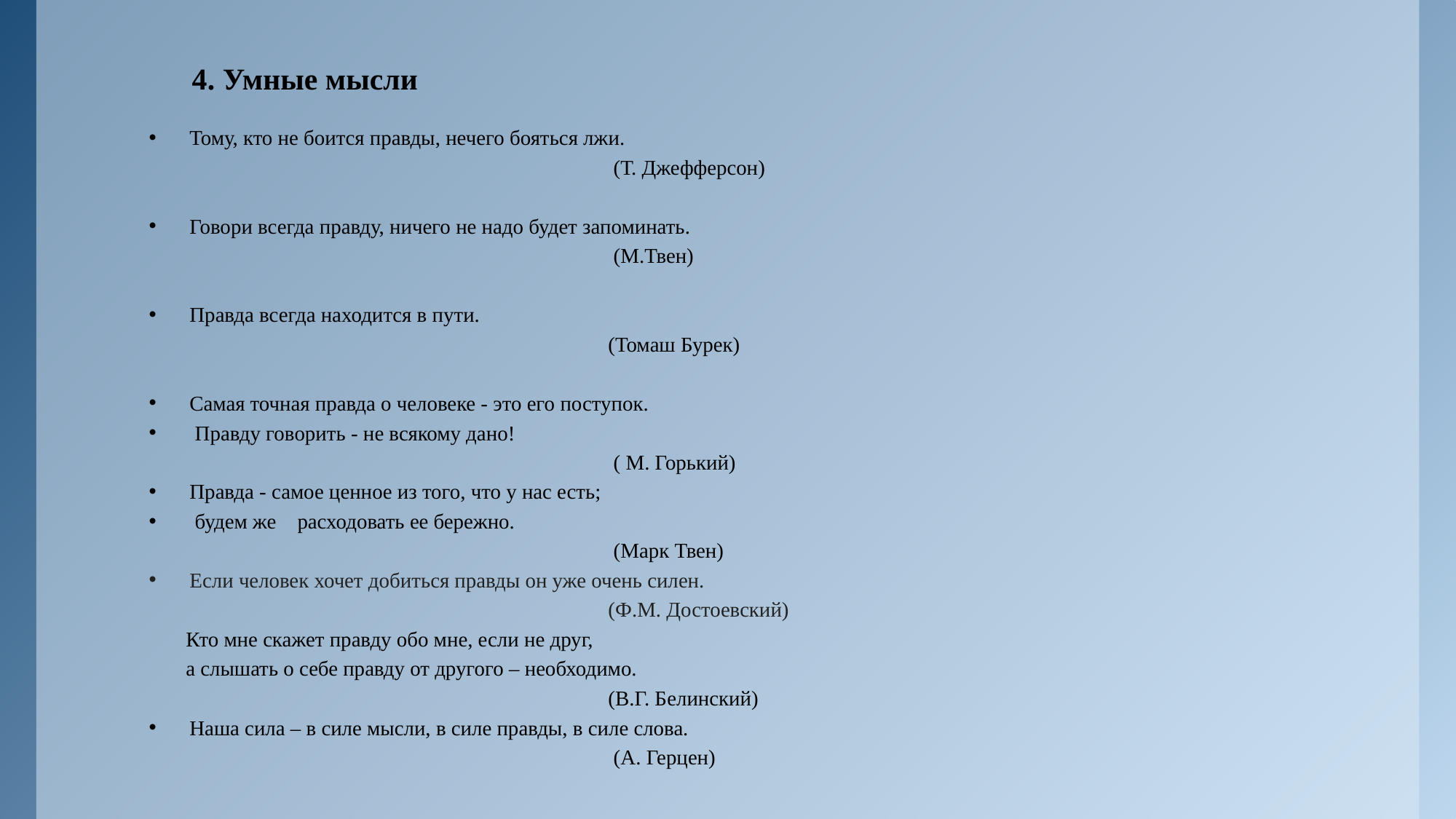

# 4. Умные мысли
Тому, кто не боится правды, нечего бояться лжи.
                                                                                        (Т. Джефферсон)

Говори всегда правду, ничего не надо будет запоминать.
                                                                                        (М.Твен)

Правда всегда находится в пути.
                                                                                       (Томаш Бурек)

Самая точная правда о человеке - это его поступок.
 Правду говорить - не всякому дано!
                                                                                        ( М. Горький)
Правда - самое ценное из того, что у нас есть;
 будем же    расходовать ее бережно.
                                                                                        (Марк Твен)
Если человек хочет добиться правды он уже очень силен.
                                                                                       (Ф.М. Достоевский)
       Кто мне скажет правду обо мне, если не друг,
       а слышать о себе правду от другого – необходимо.
                                                                                       (В.Г. Белинский)
Наша сила – в силе мысли, в силе правды, в силе слова.
                                                                                        (А. Герцен)